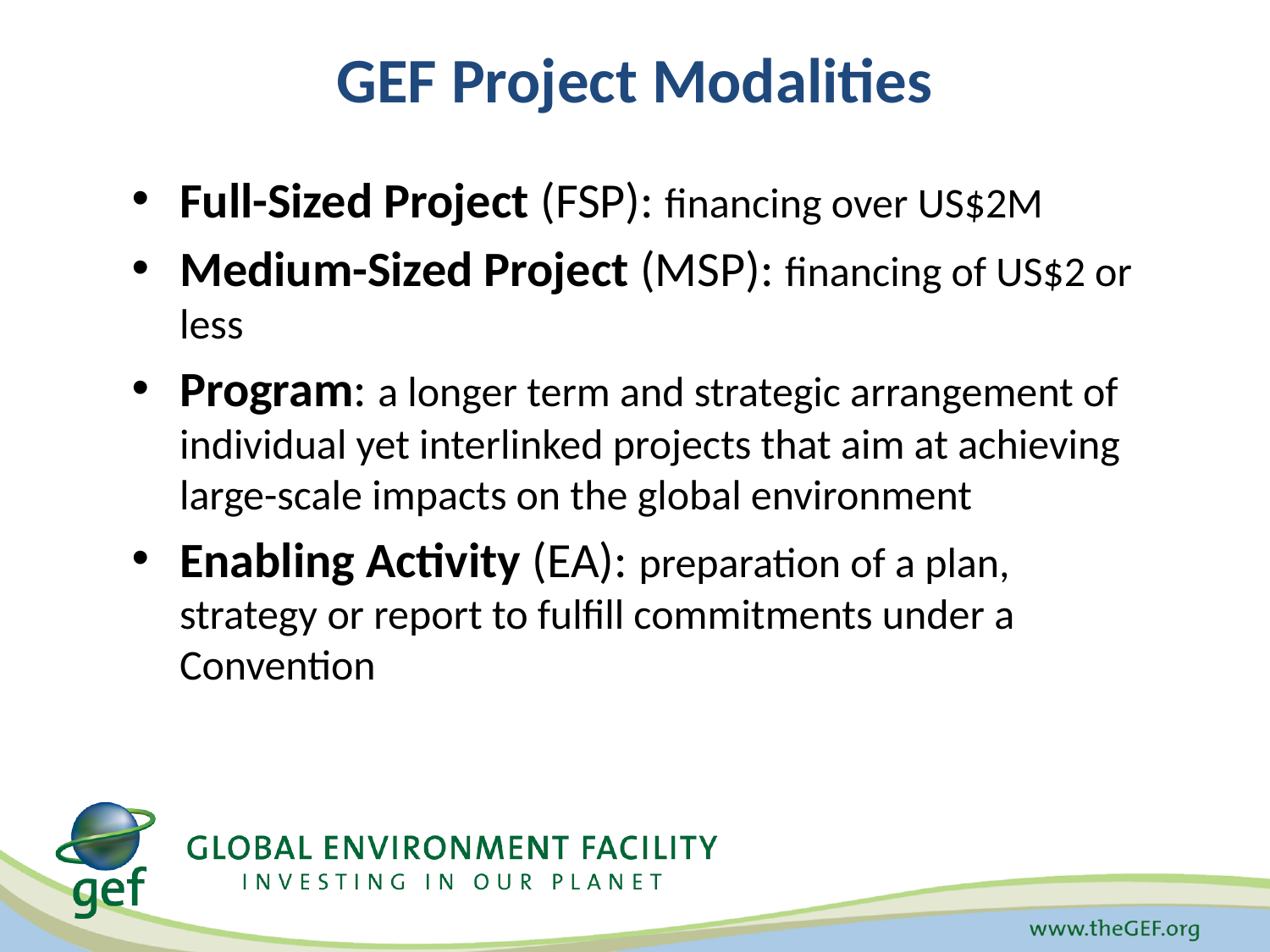

# GEF Project Modalities
Full-Sized Project (FSP): financing over US$2M
Medium-Sized Project (MSP): financing of US$2 or less
Program: a longer term and strategic arrangement of individual yet interlinked projects that aim at achieving large-scale impacts on the global environment
Enabling Activity (EA): preparation of a plan, strategy or report to fulfill commitments under a Convention